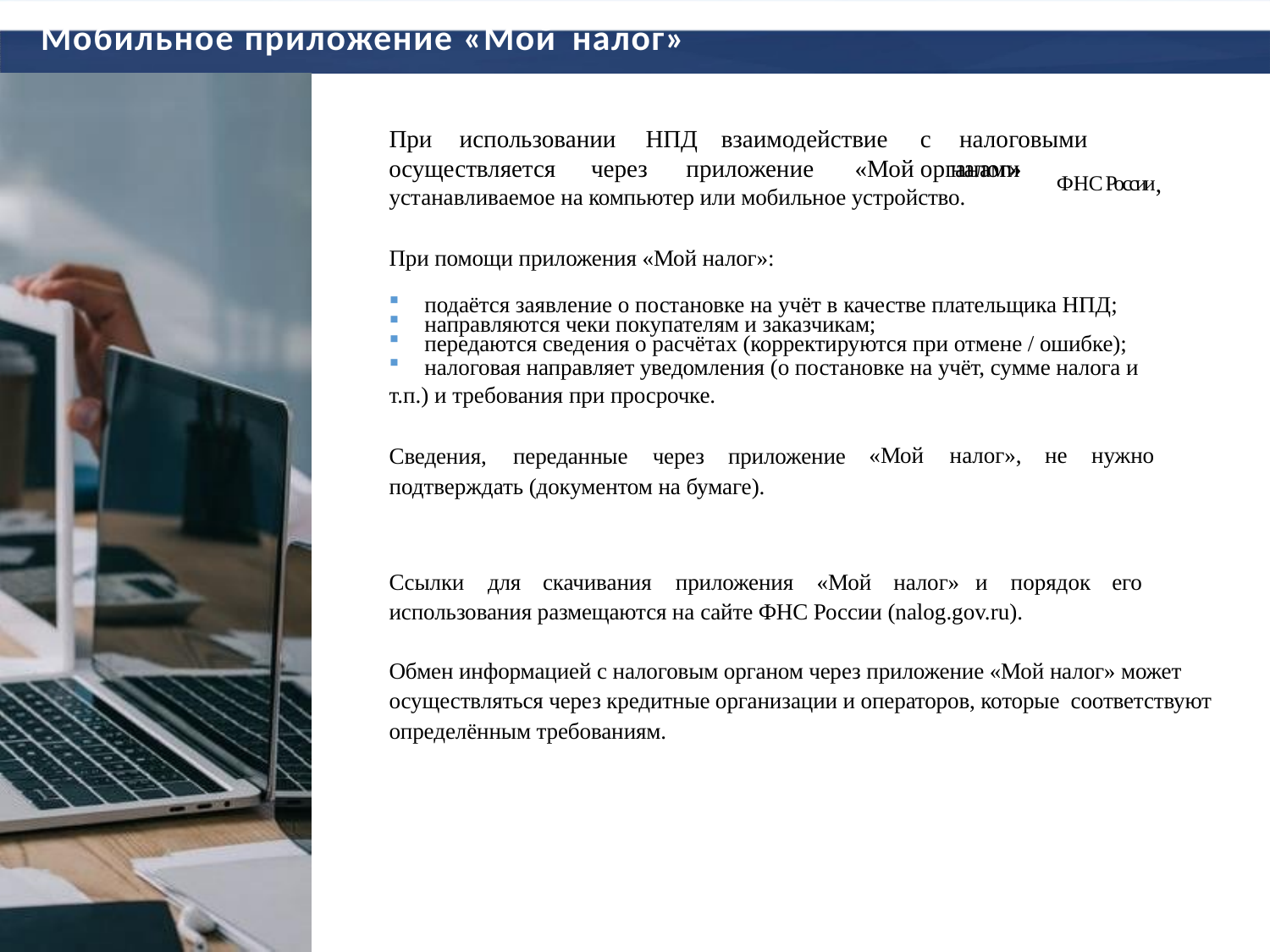

# Мобильное приложение «Мой налог»

При	использовании
НПД	взаимодействие
с	налоговыми	органами
осуществляется	через	приложение	«Мой	налог»
ФНС России,
устанавливаемое на компьютер или мобильное устройство.

При помощи приложения «Мой налог»:
подаётся заявление о постановке на учёт в качестве плательщика НПД;
направляются чеки покупателям и заказчикам;
передаются сведения о расчётах (корректируются при отмене / ошибке);
налоговая направляет уведомления (о постановке на учёт, сумме налога и
т.п.) и требования при просрочке.

Сведения,	переданные	через	приложение
подтверждать (документом на бумаге).
«Мой	налог»,	не	нужно
Ссылки	для	скачивания	приложения	«Мой	налог»  использования размещаются на сайте ФНС России (nalog.gov.ru).
и	порядок	его
Обмен информацией с налоговым органом через приложение «Мой налог» может  осуществляться через кредитные организации и операторов, которые  соответствуют определённым требованиям.